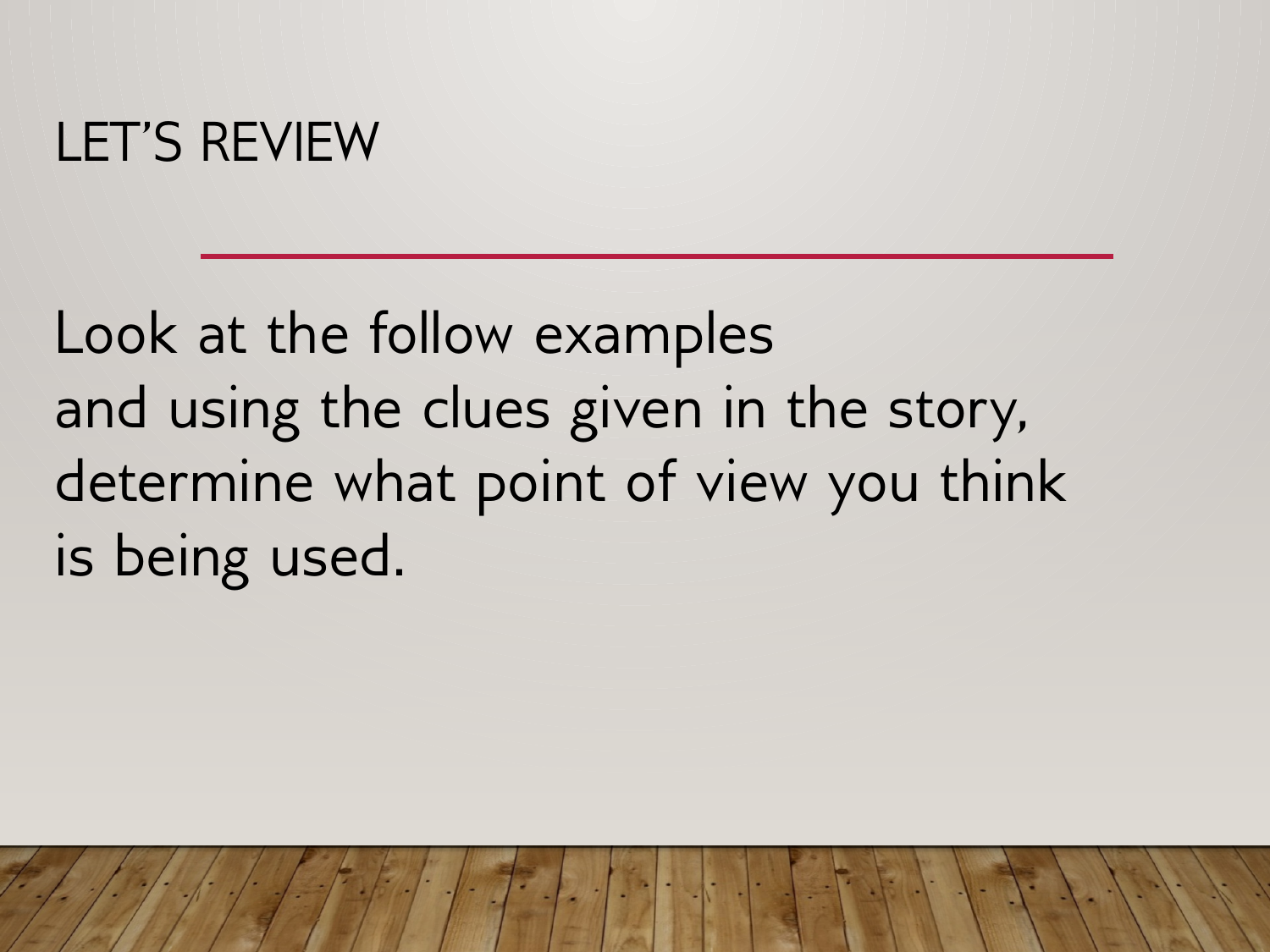

# Let’s Review
Look at the follow examples
and using the clues given in the story,
determine what point of view you think
is being used.